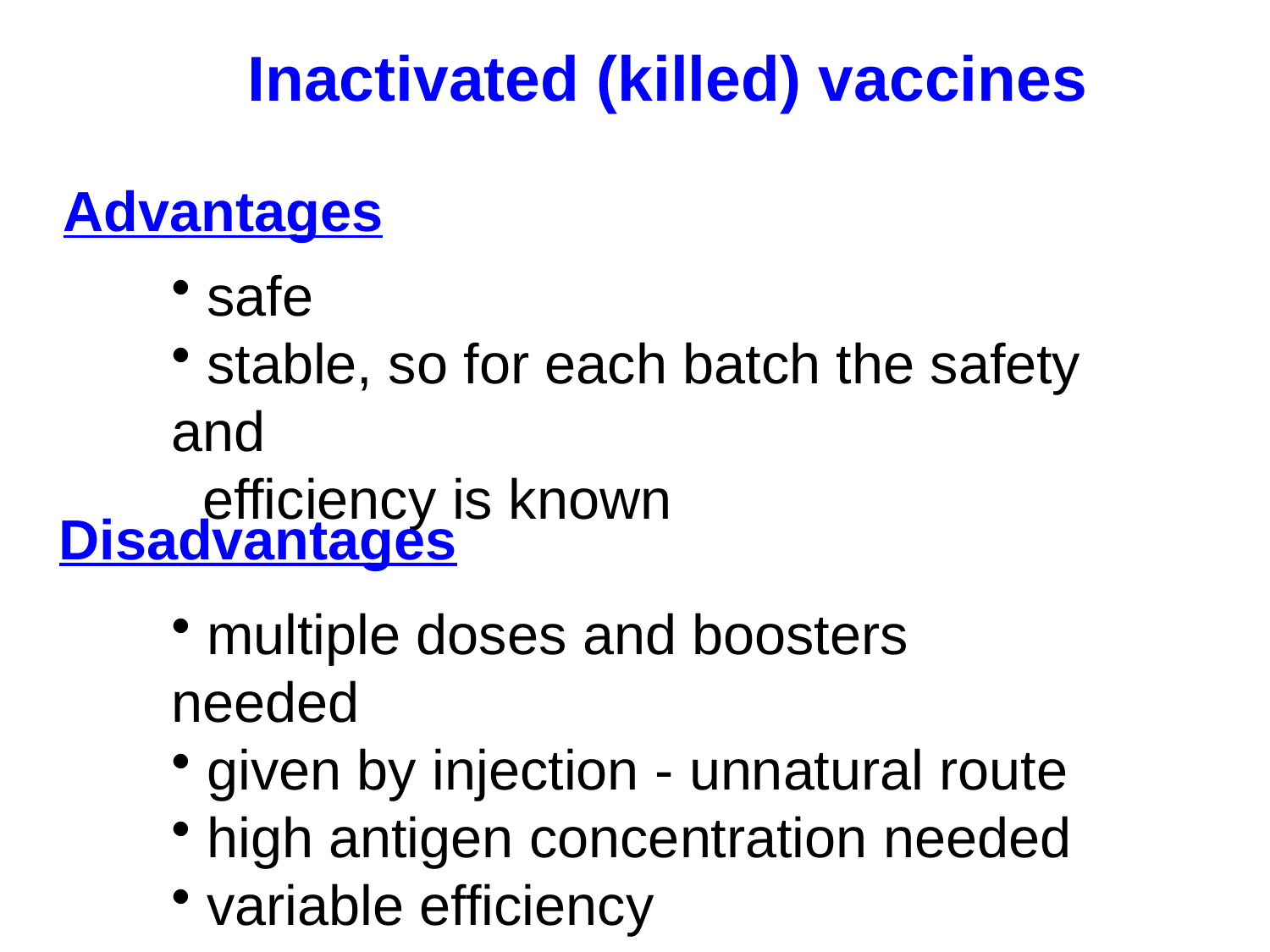

Inactivated (killed) vaccines
Advantages
 safe
 stable, so for each batch the safety and
  efficiency is known
Disadvantages
 multiple doses and boosters needed
 given by injection - unnatural route
 high antigen concentration needed
 variable efficiency